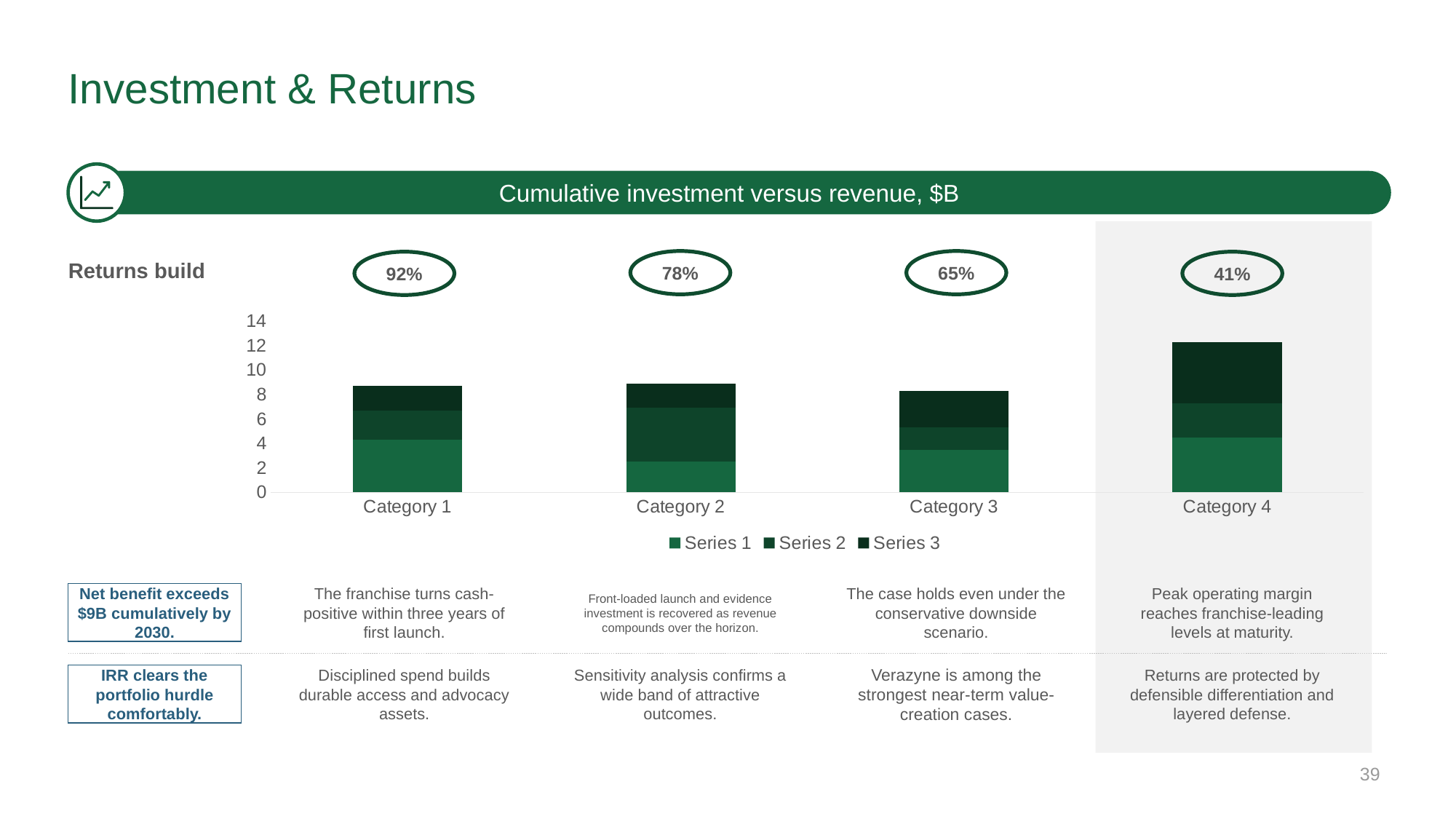

# Investment & Returns

Cumulative investment versus revenue, $B

78%
65%
Returns build
92%
41%

### Chart

| Category | Series 1 | Series 2 | Series 3 |
|---|---|---|---|
| Category 1 | 4.3 | 2.4 | 2.0 |
| Category 2 | 2.5 | 4.4 | 2.0 |
| Category 3 | 3.5 | 1.8 | 3.0 |
| Category 4 | 4.5 | 2.8 | 5.0 |
The franchise turns cash-positive within three years of first launch.
Front-loaded launch and evidence investment is recovered as revenue compounds over the horizon.
The case holds even under the conservative downside scenario.
Peak operating margin reaches franchise-leading levels at maturity.
Net benefit exceeds $9B cumulatively by 2030.
Disciplined spend builds durable access and advocacy assets.
Sensitivity analysis confirms a wide band of attractive outcomes.
Verazyne is among the strongest near-term value-creation cases.
Returns are protected by defensible differentiation and layered defense.
IRR clears the portfolio hurdle comfortably.
39